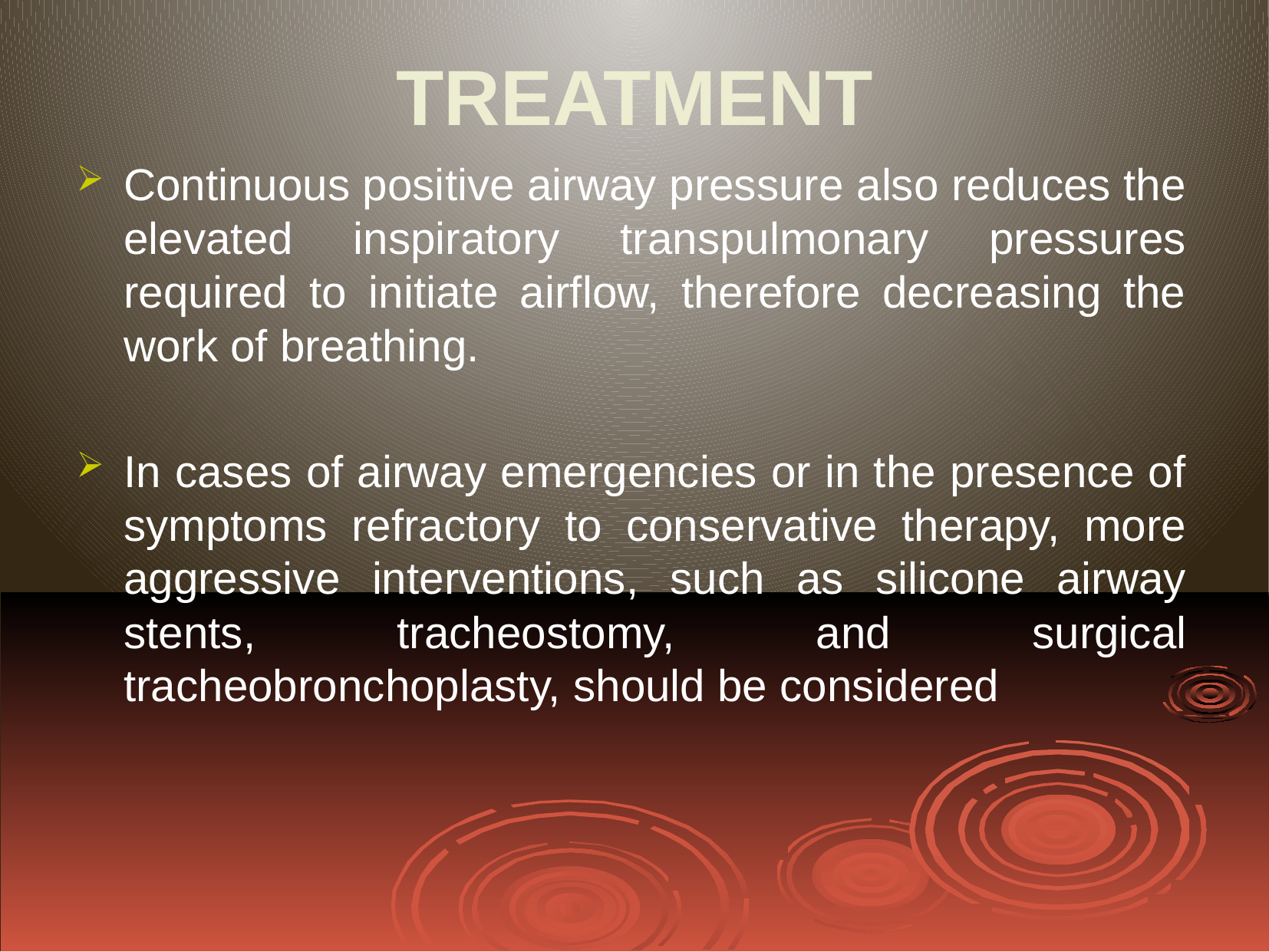

# TREATMENT
Continuous positive airway pressure also reduces the elevated inspiratory transpulmonary pressures required to initiate airflow, therefore decreasing the work of breathing.

In cases of airway emergencies or in the presence of symptoms refractory to conservative therapy, more aggressive interventions, such as silicone airway stents, tracheostomy, and surgical tracheobronchoplasty, should be considered